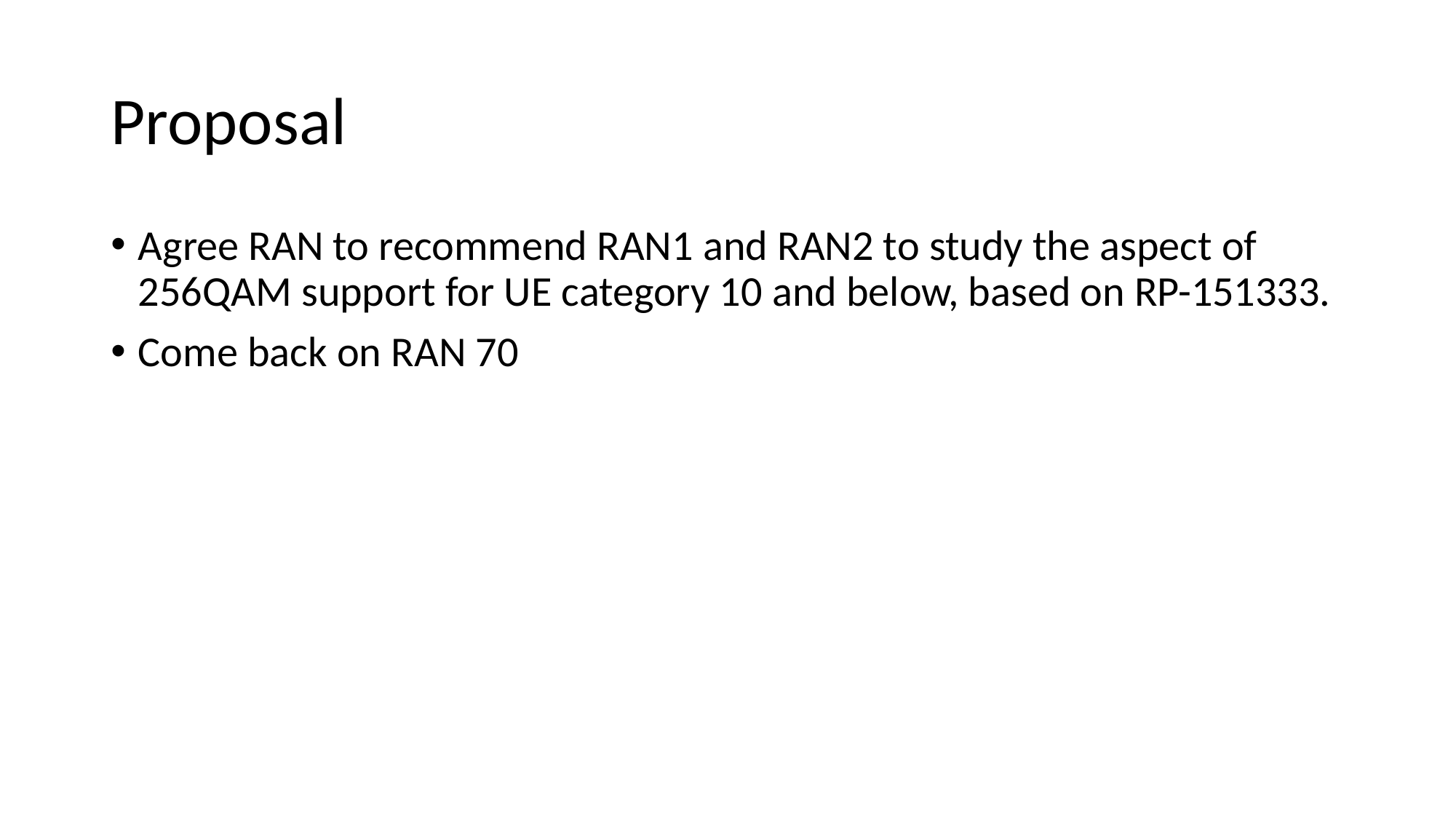

# Proposal
Agree RAN to recommend RAN1 and RAN2 to study the aspect of 256QAM support for UE category 10 and below, based on RP-151333.
Come back on RAN 70